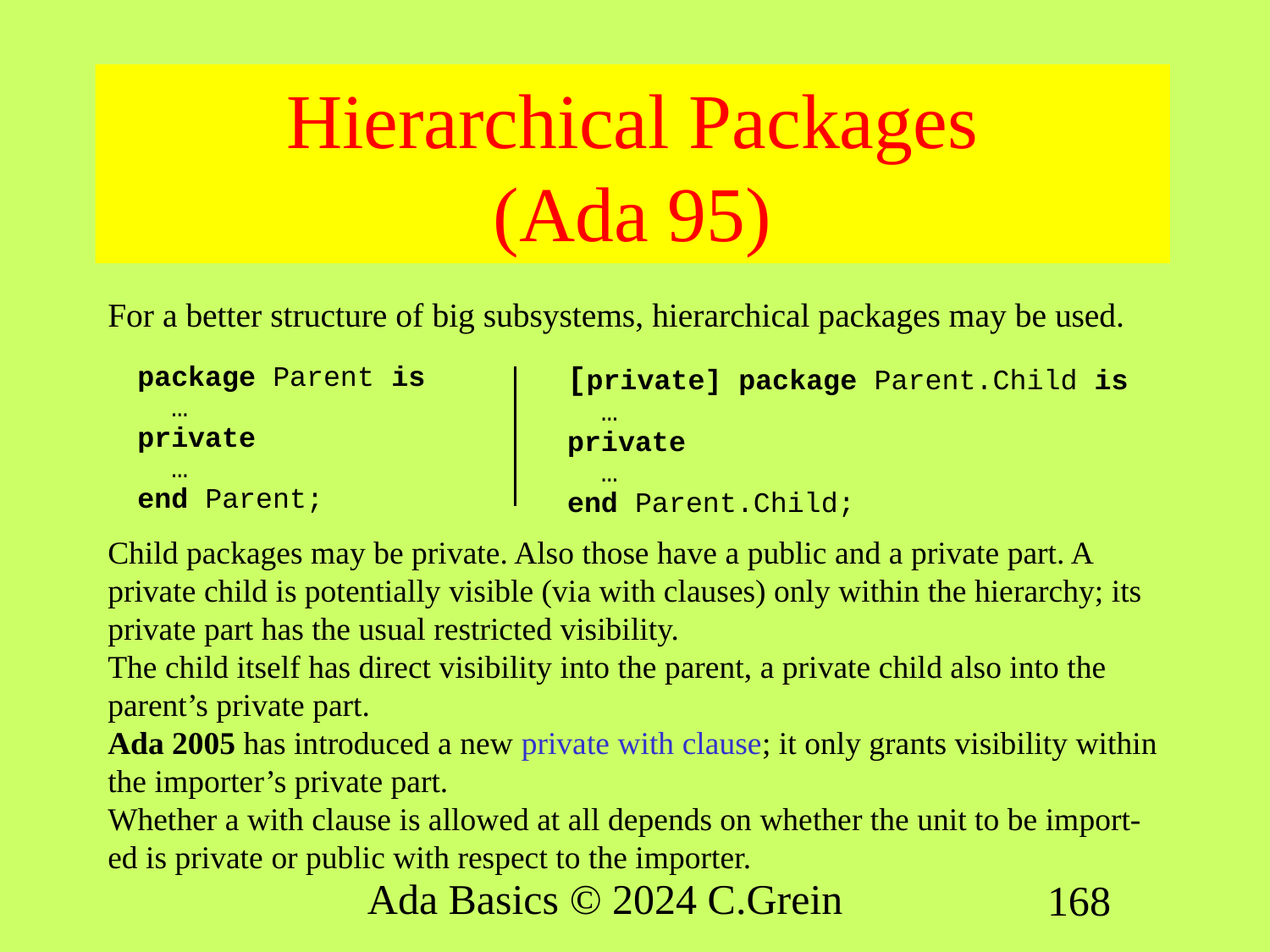

# Hierarchical Packages (Ada 95)
For a better structure of big subsystems, hierarchical packages may be used.
package Parent is
  …
private
  …
end Parent;
[private] package Parent.Child is
  …
private
  …
end Parent.Child;
Child packages may be private. Also those have a public and a private part. A private child is potentially visible (via with clauses) only within the hierarchy; its private part has the usual restricted visibility.
The child itself has direct visibility into the parent, a private child also into the parent’s private part.
Ada 2005 has introduced a new private with clause; it only grants visibility within the importer’s private part.
Whether a with clause is allowed at all depends on whether the unit to be import-ed is private or public with respect to the importer.
Ada Basics © 2024 C.Grein
168